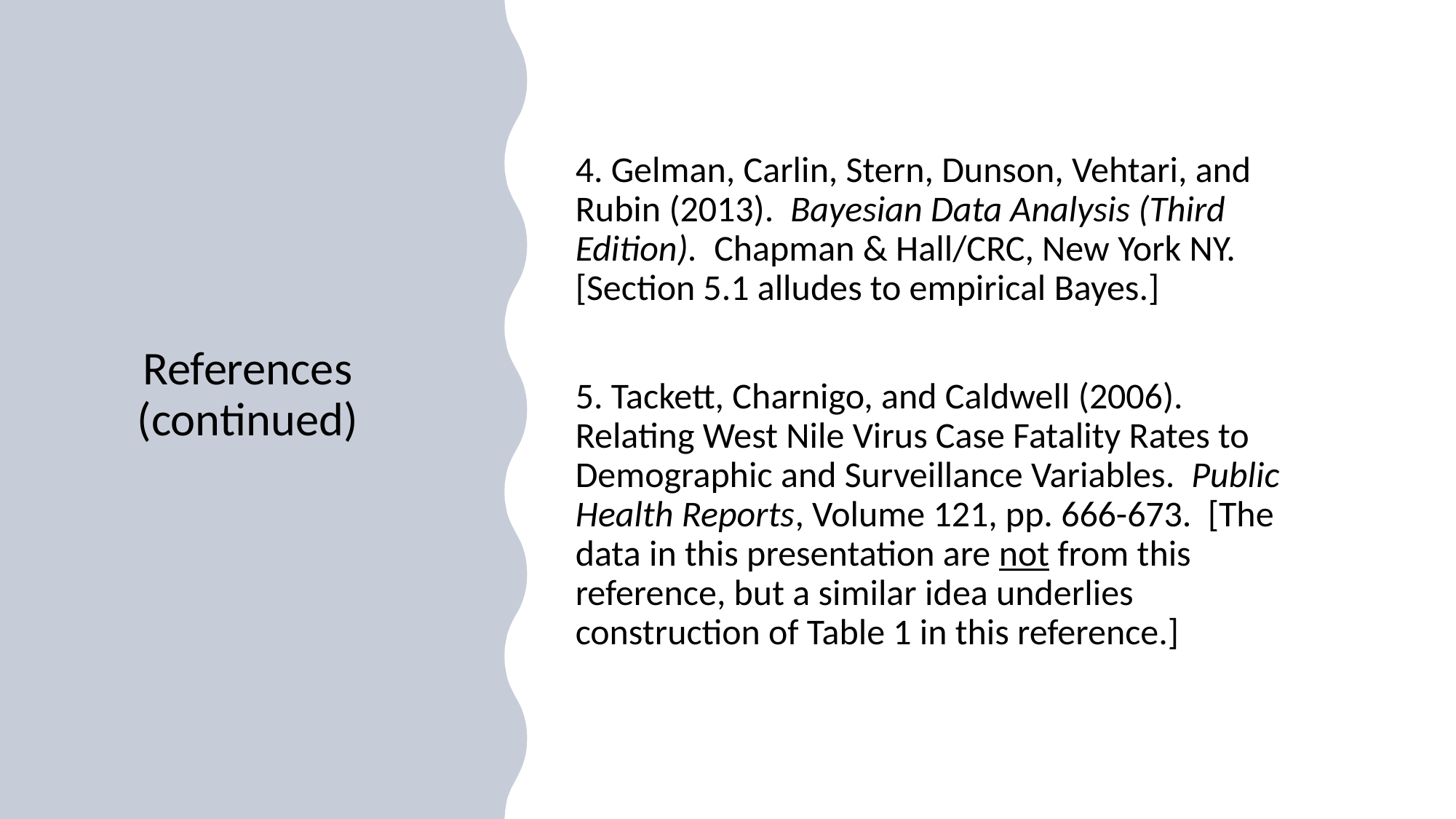

# References (continued)

4. Gelman, Carlin, Stern, Dunson, Vehtari, and Rubin (2013).  Bayesian Data Analysis (Third Edition).  Chapman & Hall/CRC, New York NY.  [Section 5.1 alludes to empirical Bayes.]

5. Tackett, Charnigo, and Caldwell (2006).  Relating West Nile Virus Case Fatality Rates to Demographic and Surveillance Variables.  Public Health Reports, Volume 121, pp. 666-673.  [The data in this presentation are not from this reference, but a similar idea underlies construction of Table 1 in this reference.]